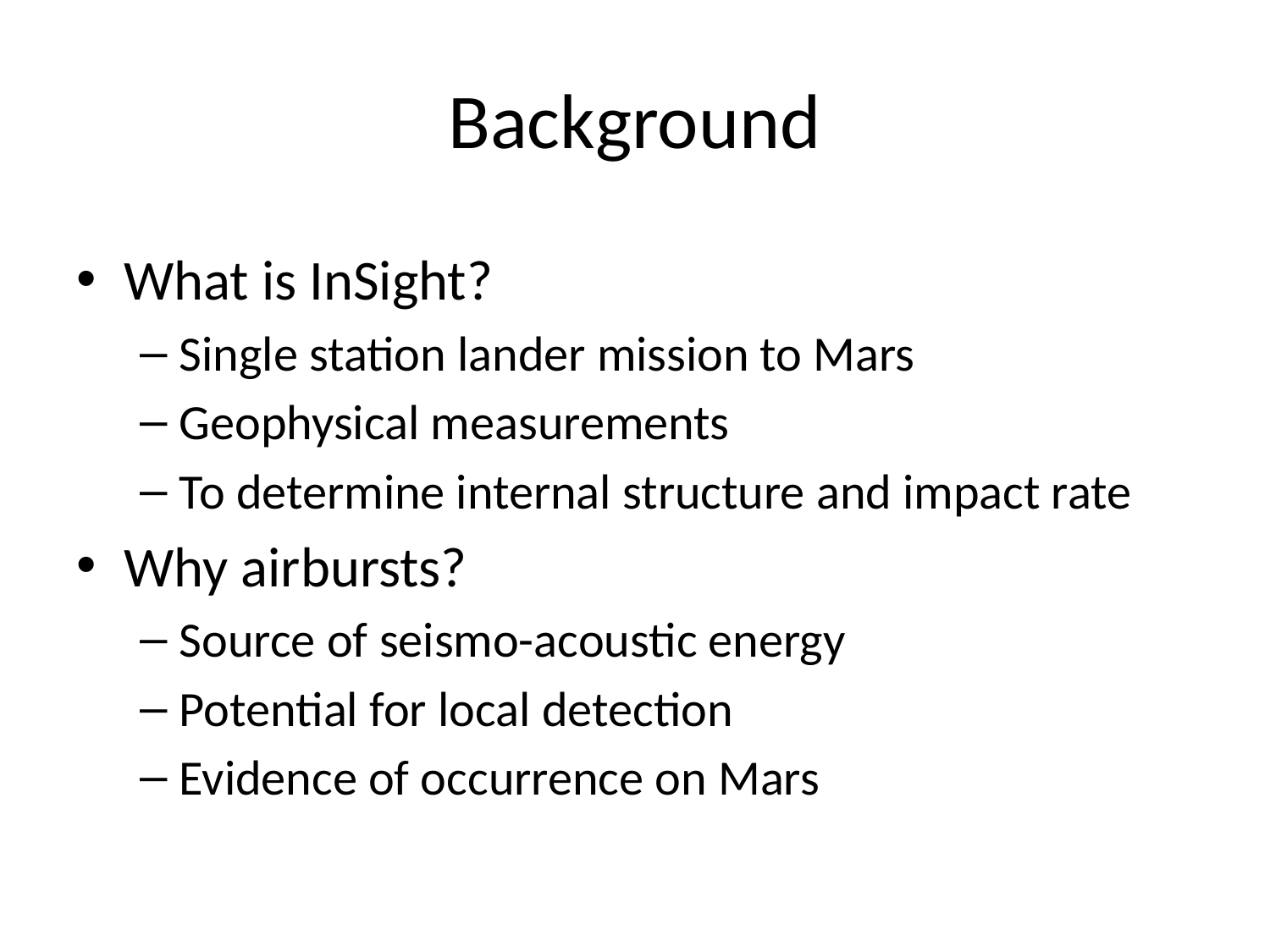

# Background
What is InSight?
Single station lander mission to Mars
Geophysical measurements
To determine internal structure and impact rate
Why airbursts?
Source of seismo-acoustic energy
Potential for local detection
Evidence of occurrence on Mars